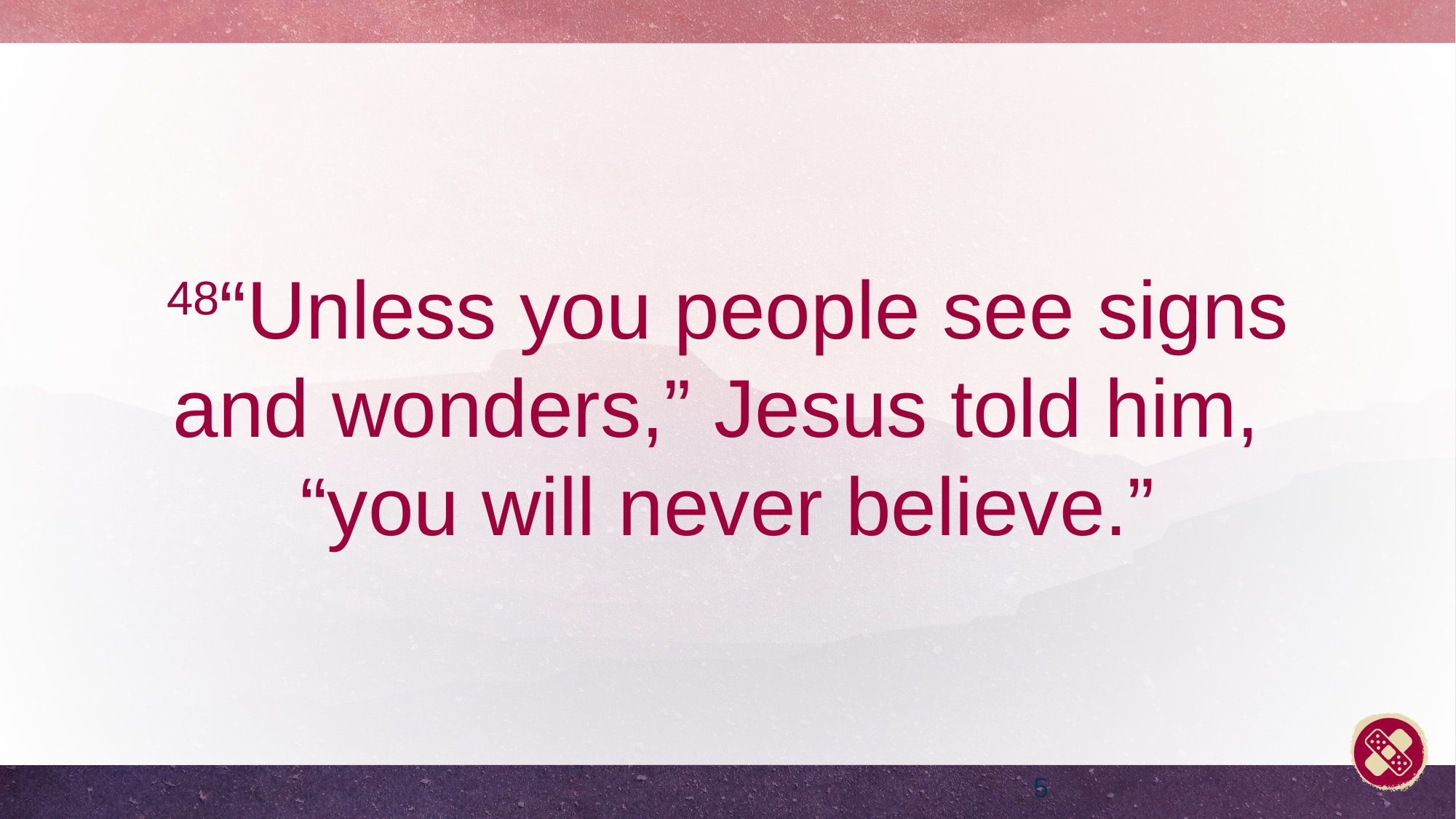

48“Unless you people see signs and wonders,” Jesus told him, 
“you will never believe.”
5